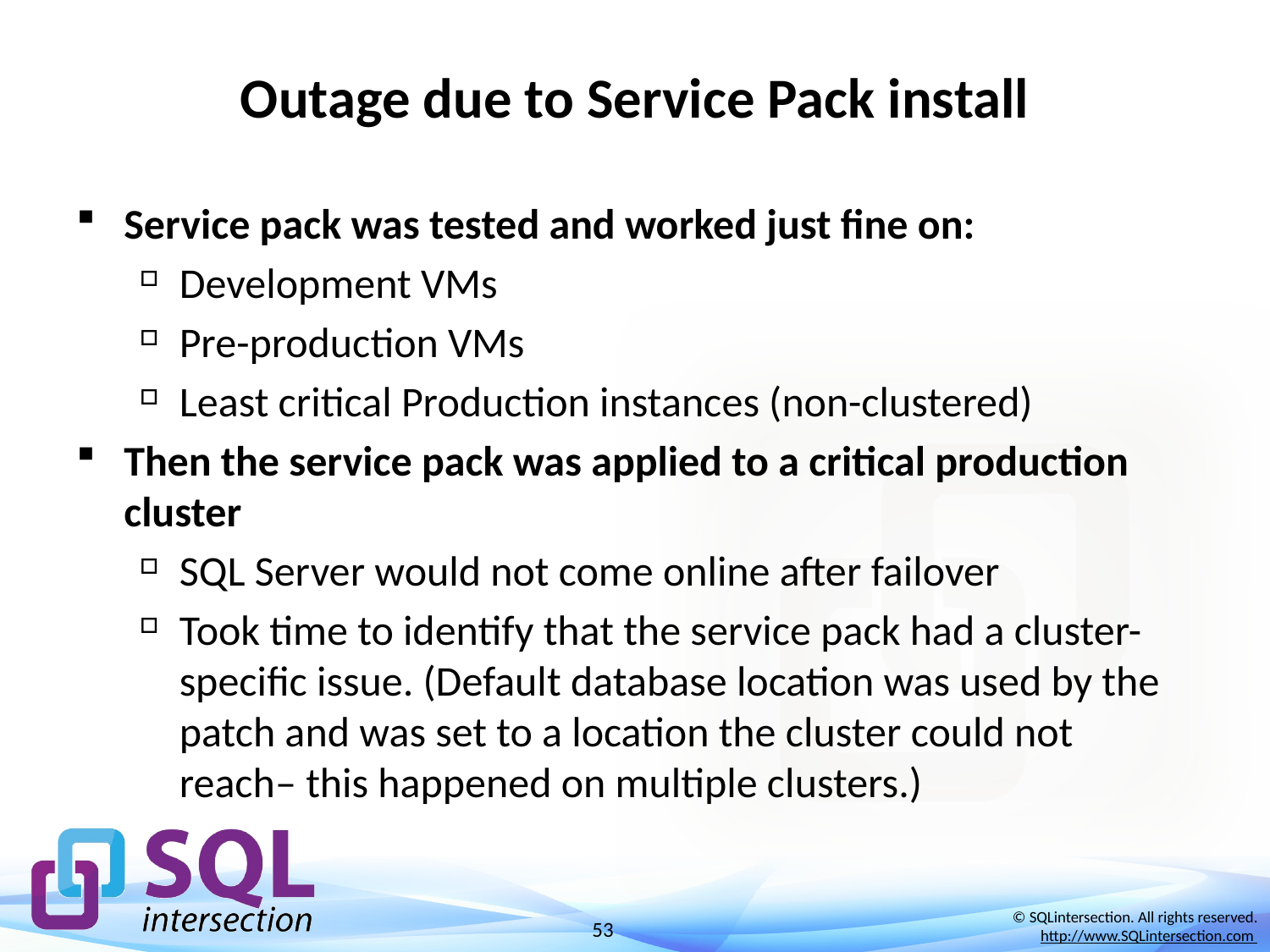

# Outage due to Service Pack install
Service pack was tested and worked just fine on:
Development VMs
Pre-production VMs
Least critical Production instances (non-clustered)
Then the service pack was applied to a critical production cluster
SQL Server would not come online after failover
Took time to identify that the service pack had a cluster-specific issue. (Default database location was used by the patch and was set to a location the cluster could not reach– this happened on multiple clusters.)